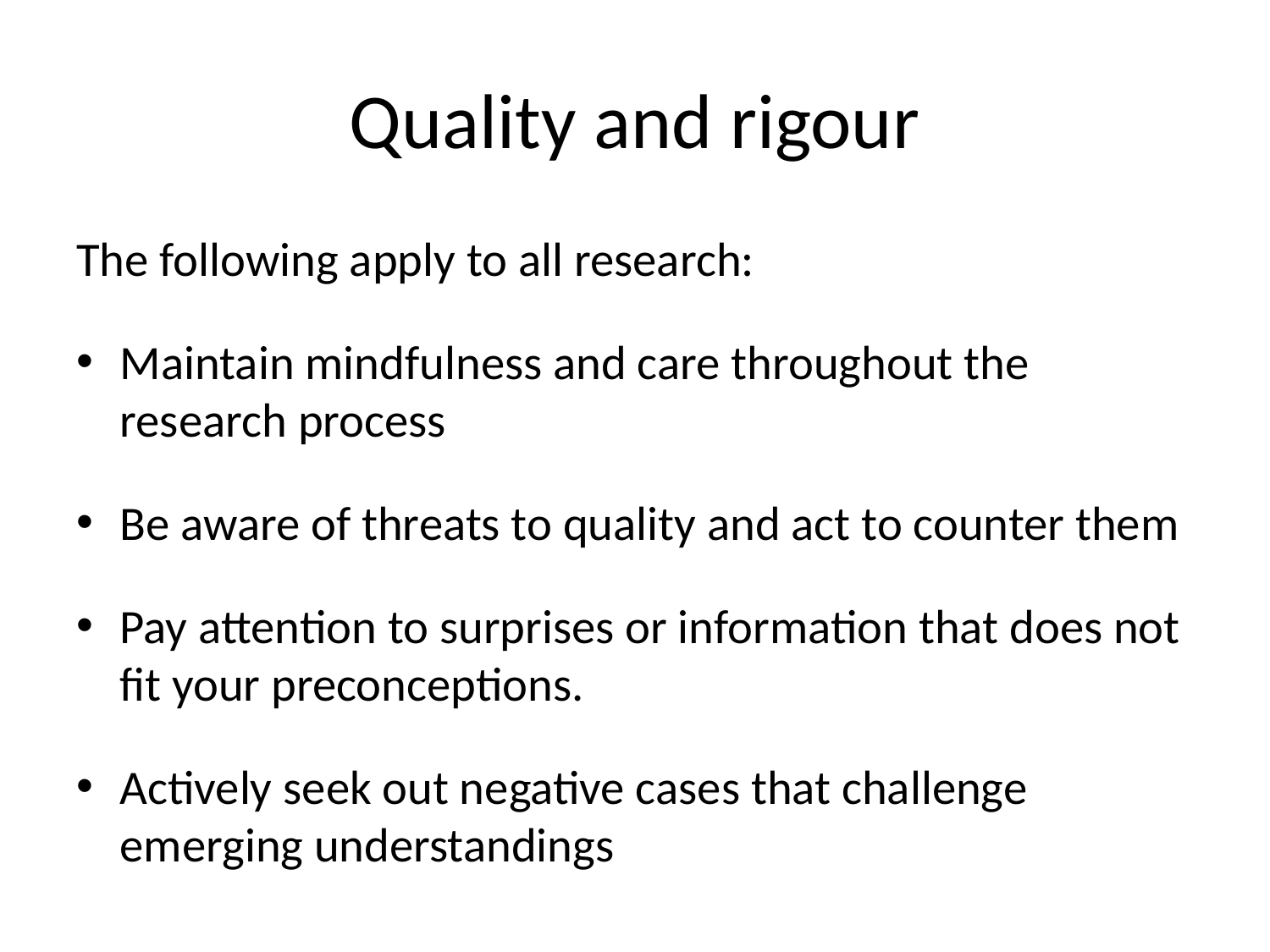

# Quality and rigour
The following apply to all research:
Maintain mindfulness and care throughout the research process
Be aware of threats to quality and act to counter them
Pay attention to surprises or information that does not fit your preconceptions.
Actively seek out negative cases that challenge emerging understandings